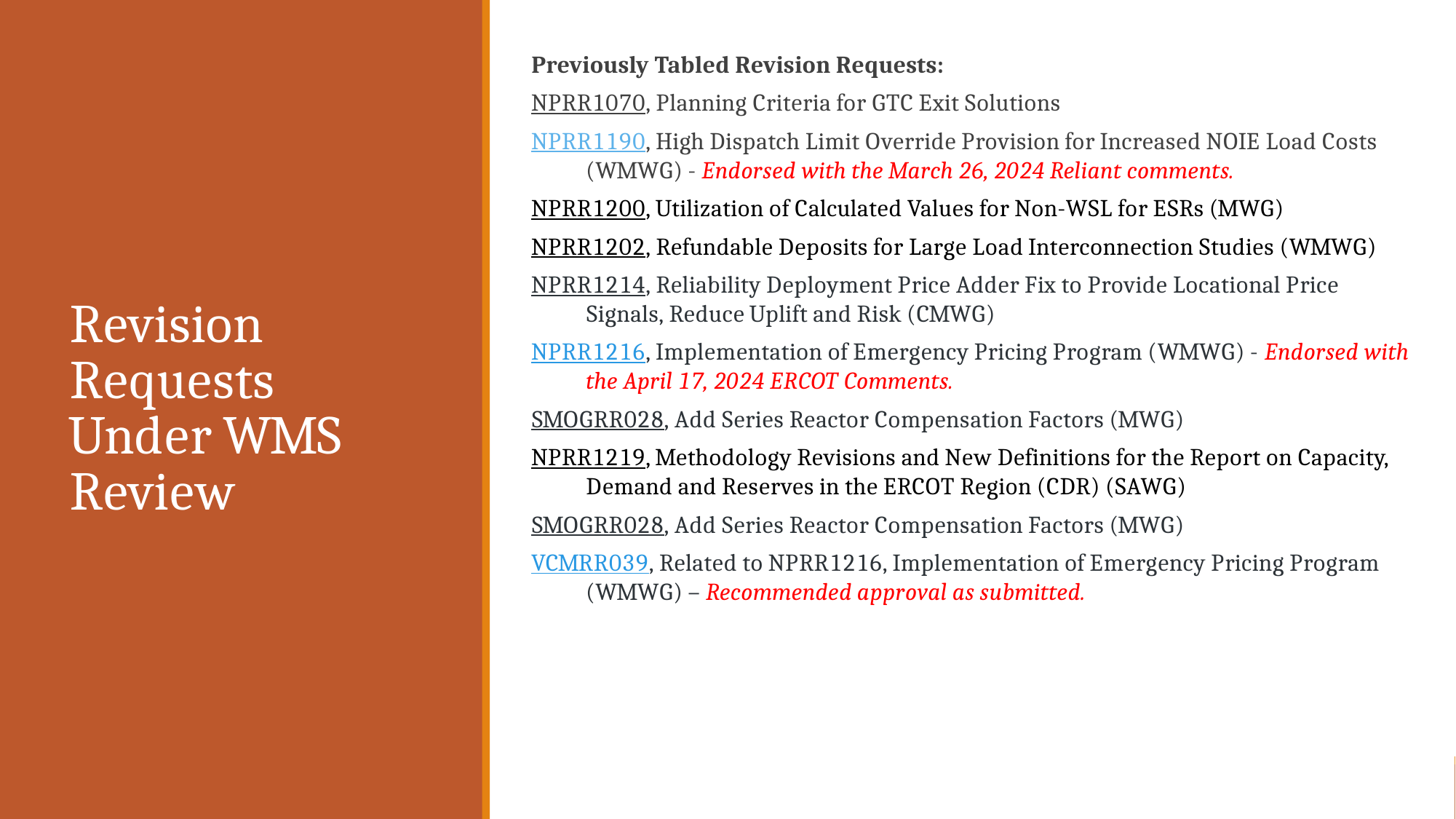

Previously Tabled Revision Requests:
NPRR1070, Planning Criteria for GTC Exit Solutions
NPRR1190, High Dispatch Limit Override Provision for Increased NOIE Load Costs (WMWG) - Endorsed with the March 26, 2024 Reliant comments.
NPRR1200, Utilization of Calculated Values for Non-WSL for ESRs (MWG)
NPRR1202, Refundable Deposits for Large Load Interconnection Studies (WMWG)
NPRR1214, Reliability Deployment Price Adder Fix to Provide Locational Price Signals, Reduce Uplift and Risk (CMWG)
NPRR1216, Implementation of Emergency Pricing Program (WMWG) - Endorsed with the April 17, 2024 ERCOT Comments.
SMOGRR028, Add Series Reactor Compensation Factors (MWG)
NPRR1219, Methodology Revisions and New Definitions for the Report on Capacity, Demand and Reserves in the ERCOT Region (CDR) (SAWG)
SMOGRR028, Add Series Reactor Compensation Factors (MWG)
VCMRR039, Related to NPRR1216, Implementation of Emergency Pricing Program (WMWG) – Recommended approval as submitted.

# Revision Requests Under WMS Review